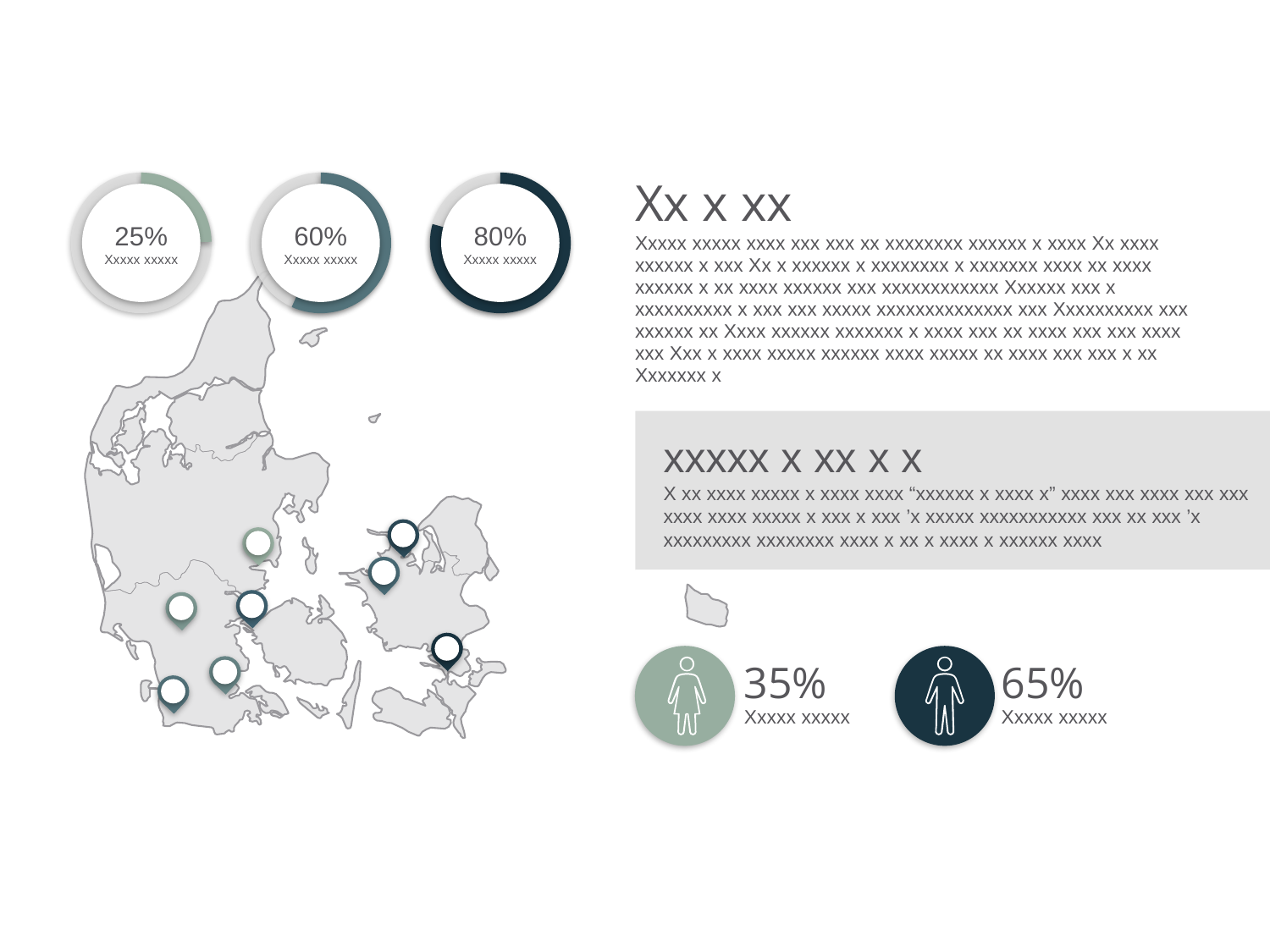

25%
Xxxxx xxxxx

60%
Xxxxx xxxxx

80%
Xxxxx xxxxx
Xx x xx
Xxxxx xxxxx xxxx xxx xxx xx xxxxxxxx xxxxxx x xxxx Xx xxxx xxxxxx x xxx Xx x xxxxxx x xxxxxxxx x xxxxxxx xxxx xx xxxx xxxxxx x xx xxxx xxxxxx xxx xxxxxxxxxxxx Xxxxxx xxx x xxxxxxxxxx x xxx xxx xxxxx xxxxxxxxxxxxxx xxx Xxxxxxxxxx xxx xxxxxx xx Xxxx xxxxxx xxxxxxx x xxxx xxx xx xxxx xxx xxx xxxx xxx Xxx x xxxx xxxxx xxxxxx xxxx xxxxx xx xxxx xxx xxx x xx Xxxxxxx x

xxxxx x xx x x
X xx xxxx xxxxx x xxxx xxxx “xxxxxx x xxxx x” xxxx xxx xxxx xxx xxx xxxx xxxx xxxxx x xxx x xxx ’x xxxxx xxxxxxxxxxx xxx xx xxx ’x xxxxxxxxx xxxxxxxx xxxx x xx x xxxx x xxxxxx xxxx

35%
Xxxxx xxxxx
65%
Xxxxx xxxxx